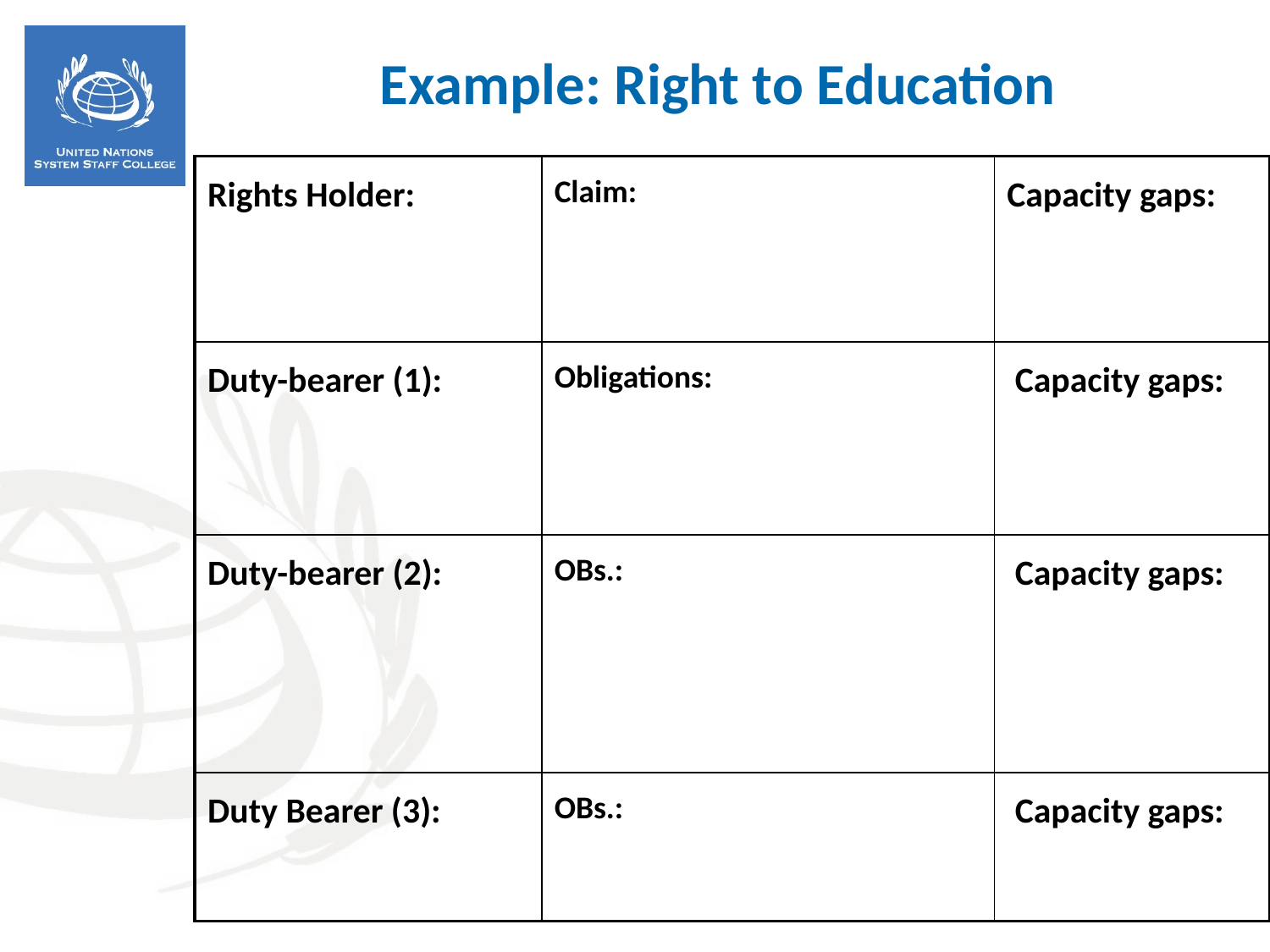

Example: Right to Education
| Rights Holder: | Claim: | Capacity gaps: |
| --- | --- | --- |
| Duty-bearer (1): | Obligations: | Capacity gaps: |
| Duty-bearer (2): | OBs.: | Capacity gaps: |
| Duty Bearer (3): | OBs.: | Capacity gaps: |